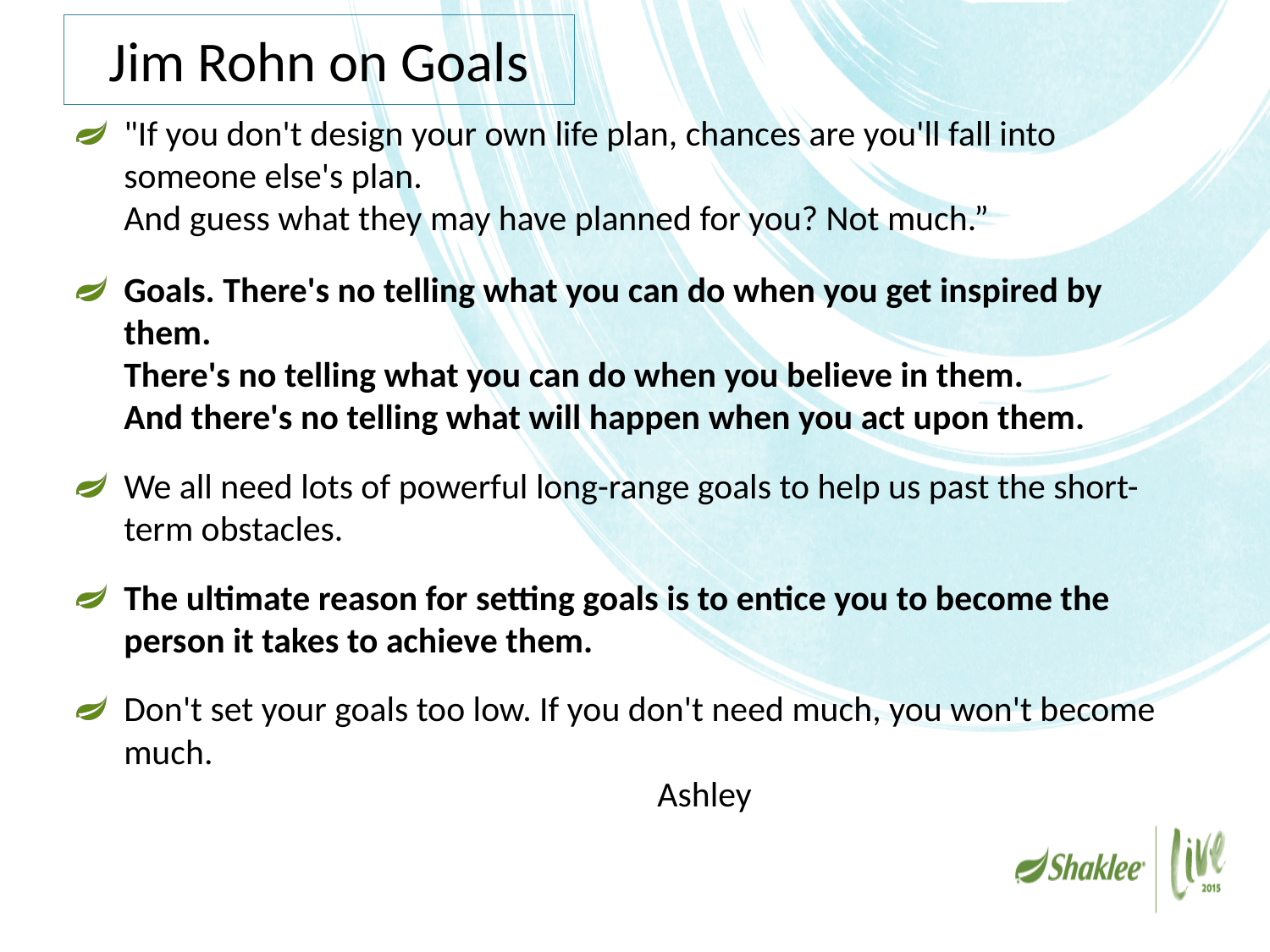

# Jim Rohn on Goals
"If you don't design your own life plan, chances are you'll fall into someone else's plan.
And guess what they may have planned for you? Not much.”

Goals. There's no telling what you can do when you get inspired by them.
There's no telling what you can do when you believe in them.
And there's no telling what will happen when you act upon them.

We all need lots of powerful long-range goals to help us past the short-term obstacles.

The ultimate reason for setting goals is to entice you to become the person it takes to achieve them.

Don't set your goals too low. If you don't need much, you won't become much. 											                   Ashley